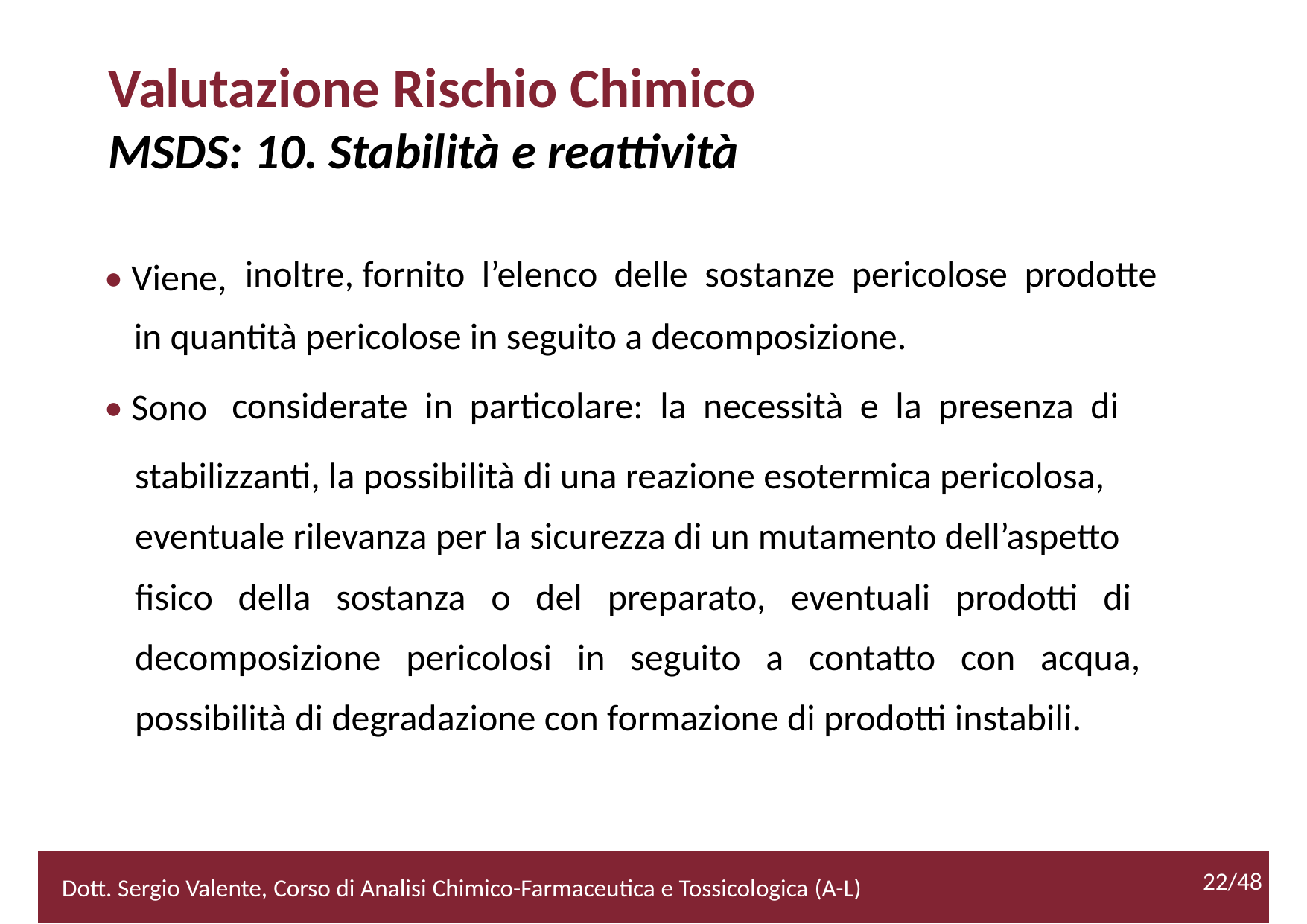

Valutazione Rischio Chimico
MSDS: 10. Stabilità e reattività
• Viene,
inoltre, fornito  l’elenco  delle  sostanze  pericolose  prodotte
in quantità pericolose in seguito a decomposizione.
• Sono
considerate  in  particolare:  la  necessità  e  la  presenza  di
stabilizzanti, la possibilità di una reazione esotermica pericolosa,

eventuale rilevanza per la sicurezza di un mutamento dell’aspetto

fisico   della   sostanza   o   del   preparato,   eventuali   prodotti   di

decomposizione   pericolosi   in   seguito   a   contatto   con   acqua,

possibilità di degradazione con formazione di prodotti instabili.

22/48
2/52
Dott. Sergio Valente, Corso di Analisi Chimico-Farmaceutica e Tossicologica (A-L)